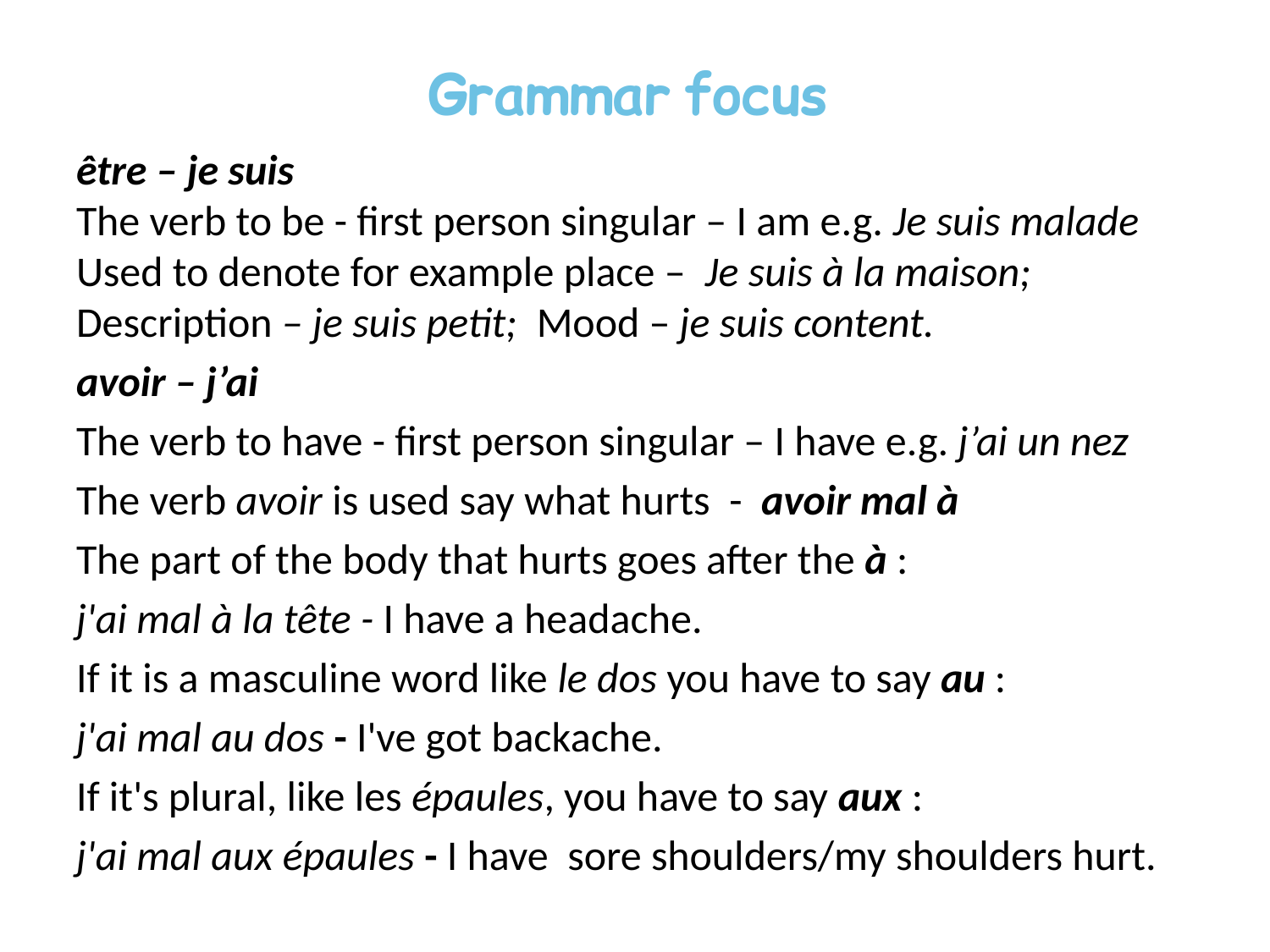

# Grammar focus
être – je suis
The verb to be - first person singular – I am e.g. Je suis malade
Used to denote for example place –  Je suis à la maison; Description – je suis petit;  Mood – je suis content.
avoir – j’ai
The verb to have - first person singular – I have e.g. j’ai un nez
The verb avoir is used say what hurts  -  avoir mal à
The part of the body that hurts goes after the à :
j'ai mal à la tête - I have a headache.
If it is a masculine word like le dos you have to say au :
j'ai mal au dos - I've got backache.
If it's plural, like les épaules, you have to say aux :
j'ai mal aux épaules - I have  sore shoulders/my shoulders hurt.